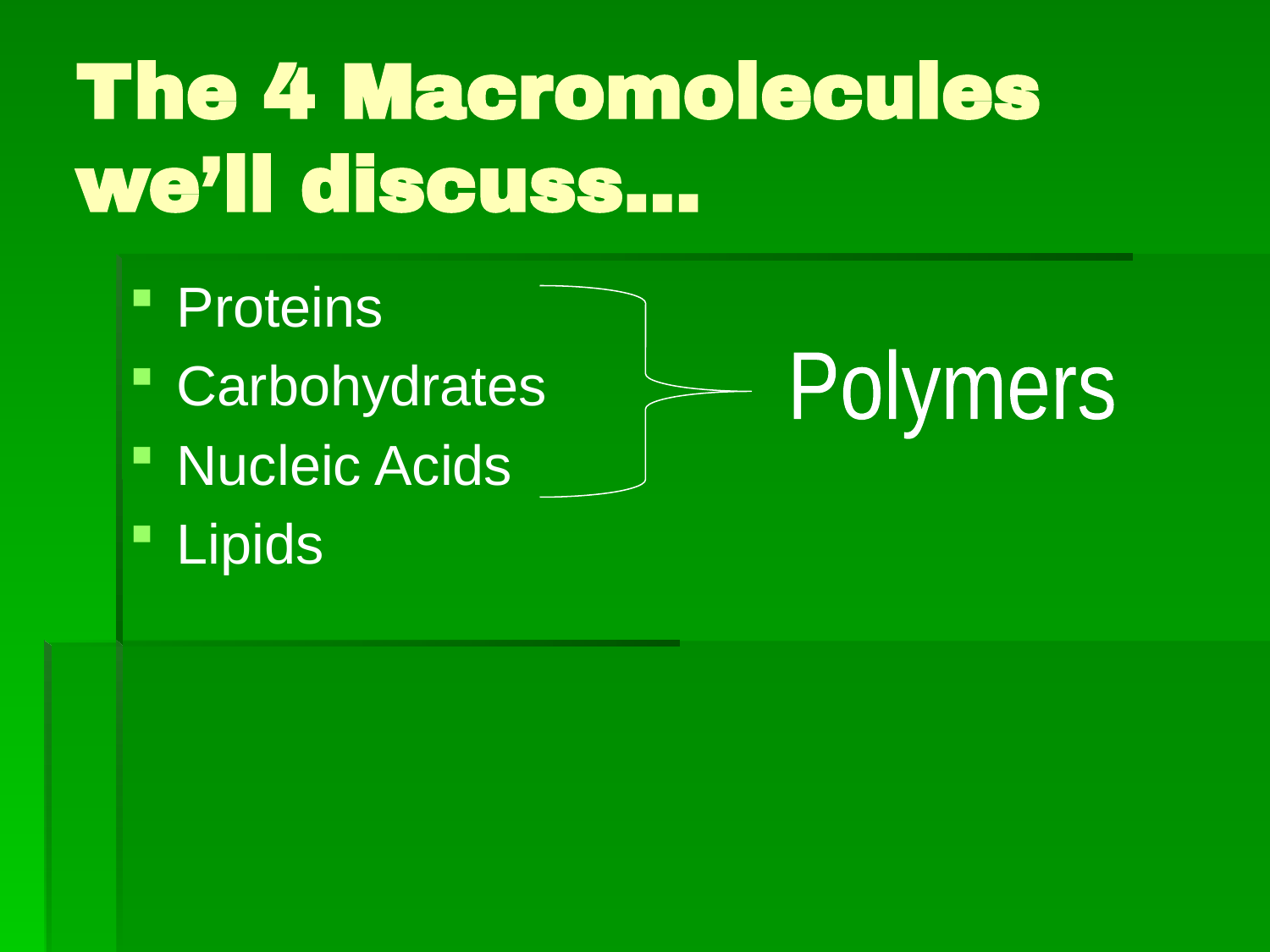

# The 4 Macromolecules we’ll discuss…
Proteins
Carbohydrates
Nucleic Acids
Lipids

Polymers